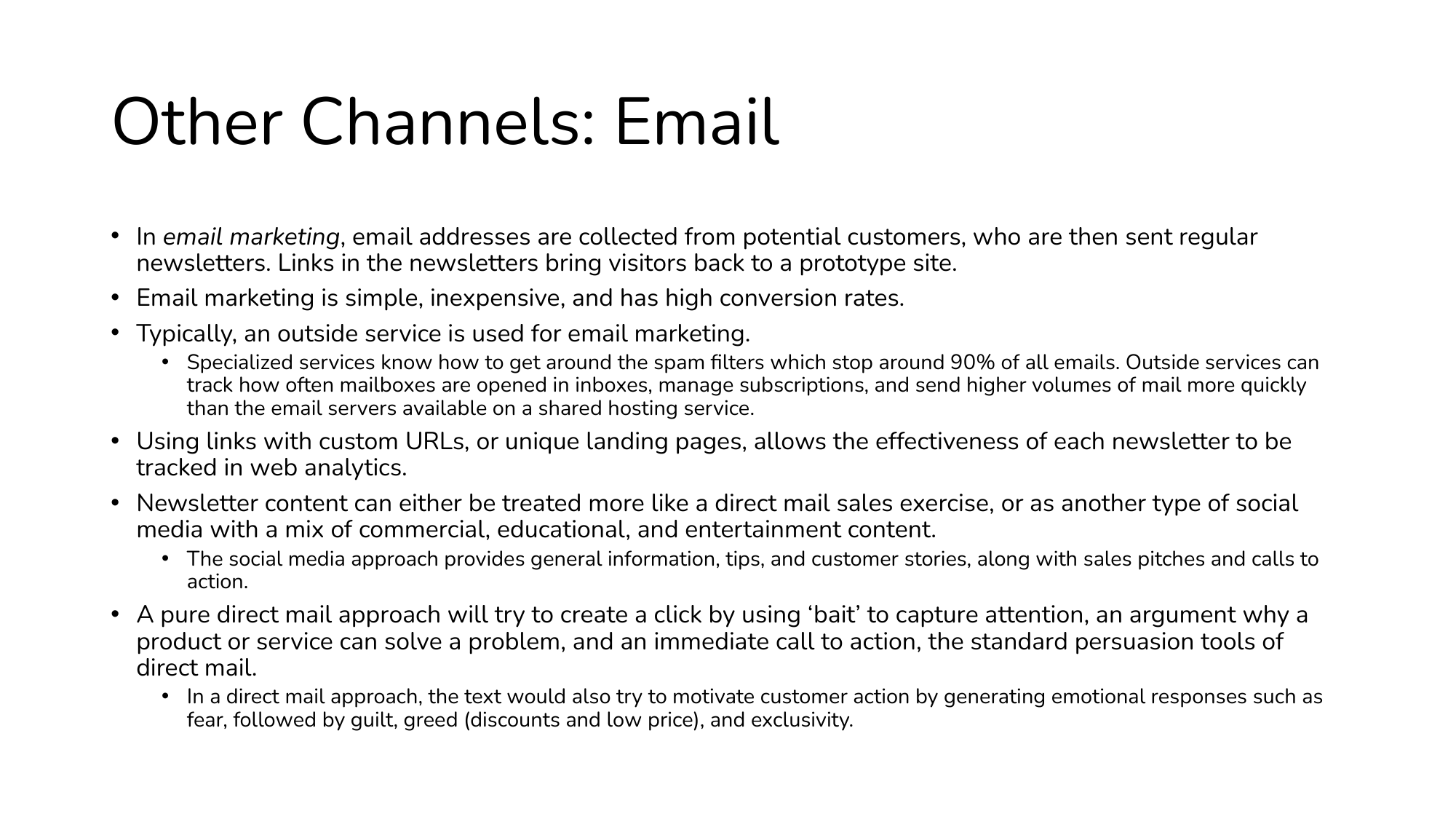

# Other Channels: Email
In email marketing, email addresses are collected from potential customers, who are then sent regular newsletters. Links in the newsletters bring visitors back to a prototype site.
Email marketing is simple, inexpensive, and has high conversion rates.
Typically, an outside service is used for email marketing.
Specialized services know how to get around the spam filters which stop around 90% of all emails. Outside services can track how often mailboxes are opened in inboxes, manage subscriptions, and send higher volumes of mail more quickly than the email servers available on a shared hosting service.
Using links with custom URLs, or unique landing pages, allows the effectiveness of each newsletter to be tracked in web analytics.
Newsletter content can either be treated more like a direct mail sales exercise, or as another type of social media with a mix of commercial, educational, and entertainment content.
The social media approach provides general information, tips, and customer stories, along with sales pitches and calls to action.
A pure direct mail approach will try to create a click by using ‘bait’ to capture attention, an argument why a product or service can solve a problem, and an immediate call to action, the standard persuasion tools of direct mail.
In a direct mail approach, the text would also try to motivate customer action by generating emotional responses such as fear, followed by guilt, greed (discounts and low price), and exclusivity.